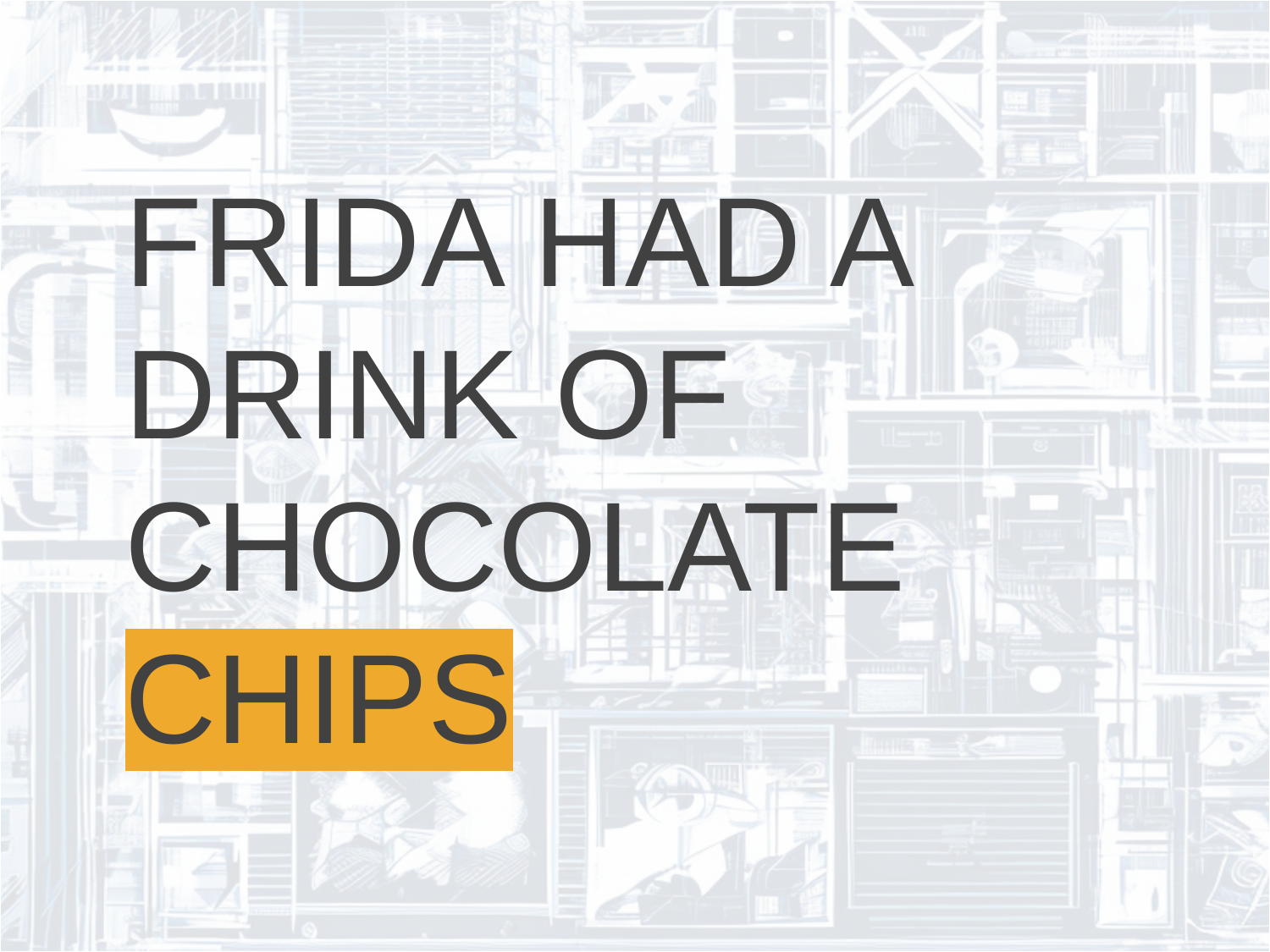

FRIDA HAD A DRINK OF CHOCOLATE
CHIPS